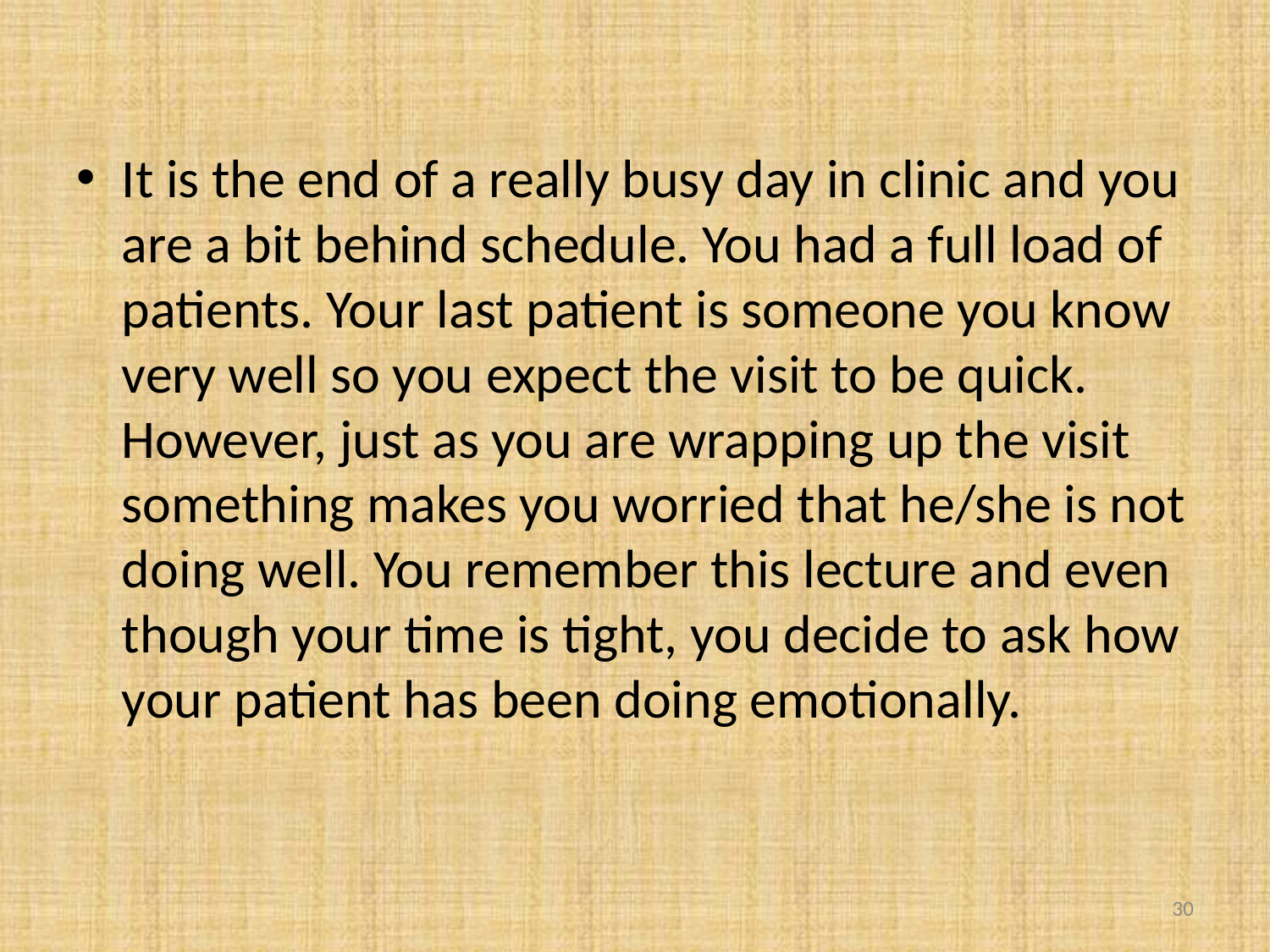

It is the end of a really busy day in clinic and you are a bit behind schedule. You had a full load of patients. Your last patient is someone you know very well so you expect the visit to be quick. However, just as you are wrapping up the visit something makes you worried that he/she is not doing well. You remember this lecture and even though your time is tight, you decide to ask how your patient has been doing emotionally.
30